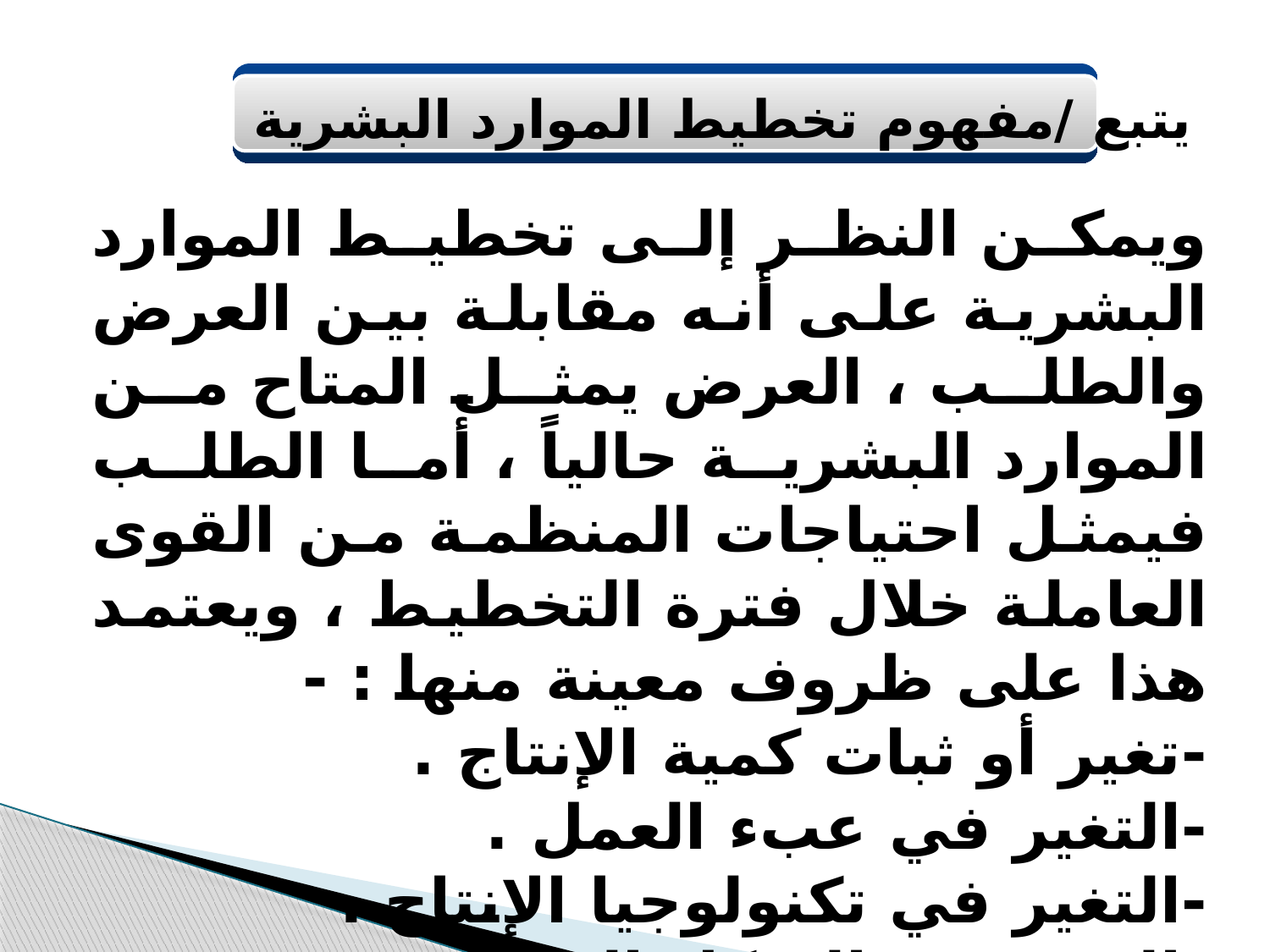

يتبع /مفهوم تخطيط الموارد البشرية
ويمكن النظر إلى تخطيط الموارد البشرية على أنه مقابلة بين العرض والطلب ، العرض يمثل المتاح من الموارد البشرية حالياً ، أما الطلب فيمثل احتياجات المنظمة من القوى العاملة خلال فترة التخطيط ، ويعتمد هذا على ظروف معينة منها : -
-تغير أو ثبات كمية الإنتاج .
-التغير في عبء العمل .
-التغير في تكنولوجيا الإنتاج .
-التغير في الهيكل التنظيمي .